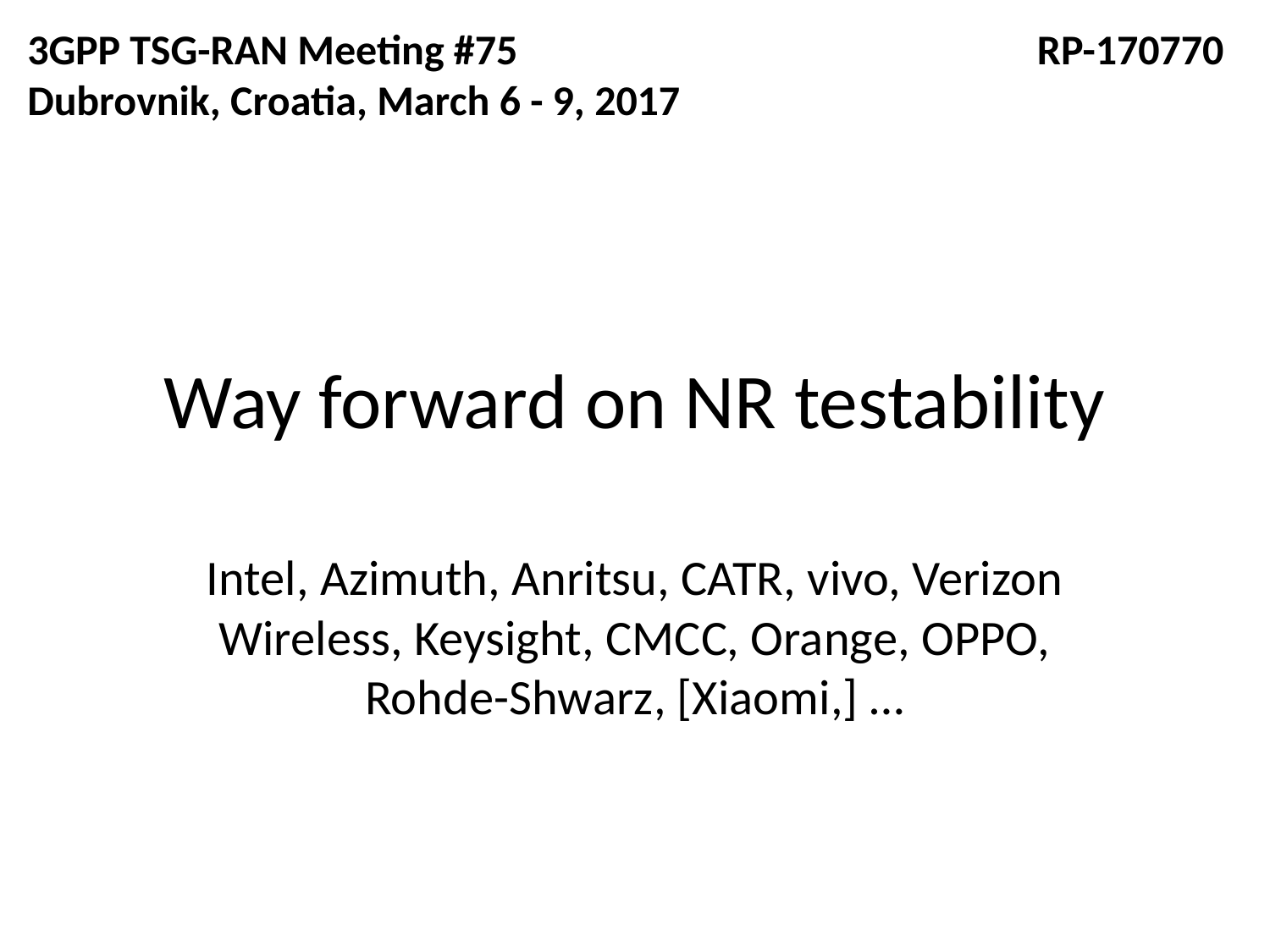

3GPP TSG-RAN Meeting #75			                          RP-170770
Dubrovnik, Croatia, March 6 - 9, 2017
# Way forward on NR testability
Intel, Azimuth, Anritsu, CATR, vivo, Verizon Wireless, Keysight, CMCC, Orange, OPPO, Rohde-Shwarz, [Xiaomi,] …